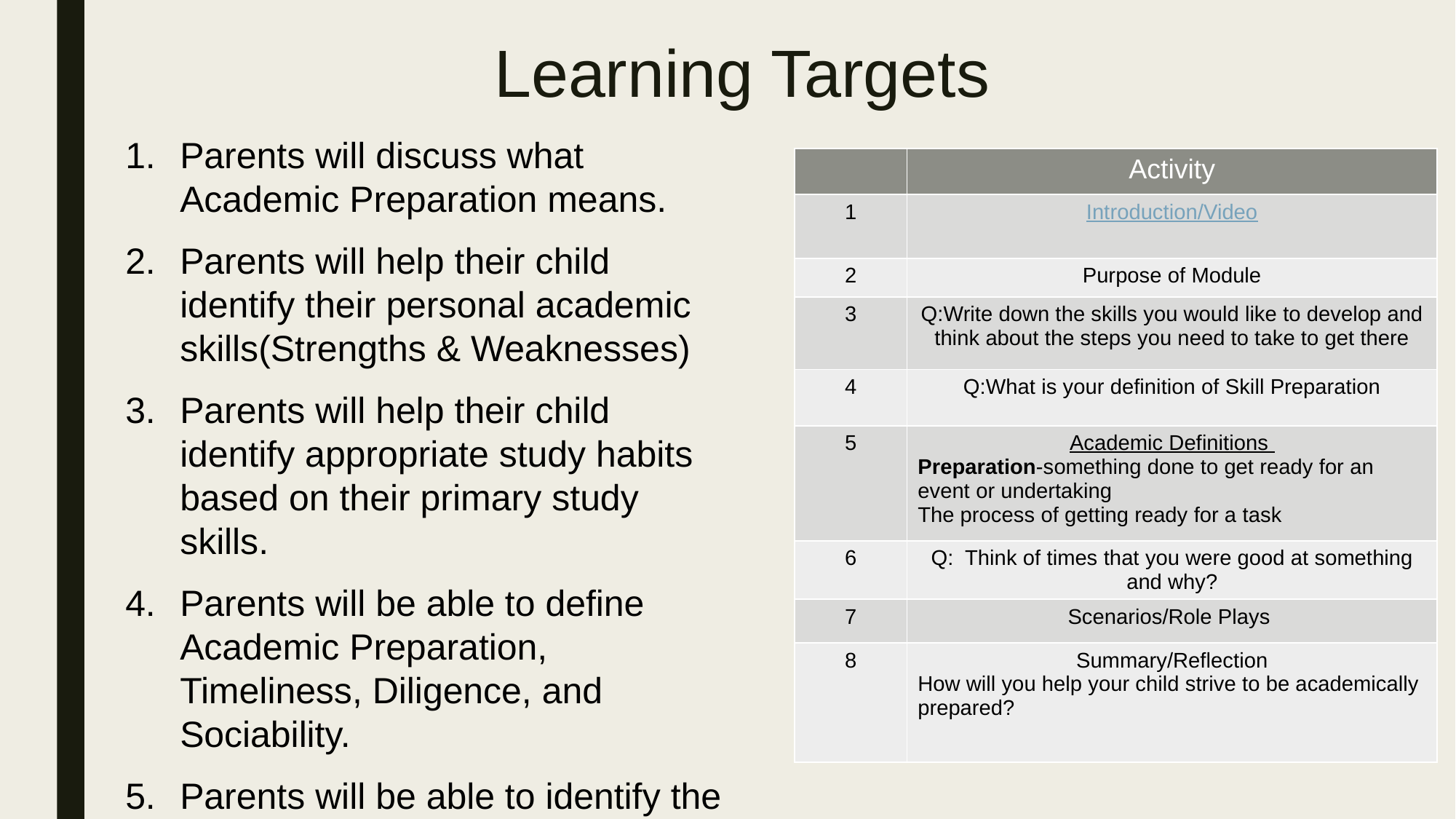

# Learning Targets
Parents will discuss what Academic Preparation means.
Parents will help their child identify their personal academic skills(Strengths & Weaknesses)
Parents will help their child identify appropriate study habits based on their primary study skills.
Parents will be able to define Academic Preparation, Timeliness, Diligence, and Sociability.
Parents will be able to identify the importance of Academic Preparation in each scenario.

|  | Activity |
| --- | --- |
| 1 | Introduction/Video |
| 2 | Purpose of Module |
| 3 | Q:Write down the skills you would like to develop and think about the steps you need to take to get there |
| 4 | Q:What is your definition of Skill Preparation |
| 5 | Academic Definitions Preparation-something done to get ready for an event or undertaking The process of getting ready for a task |
| 6 | Q: Think of times that you were good at something and why? |
| 7 | Scenarios/Role Plays |
| 8 | Summary/Reflection How will you help your child strive to be academically prepared? |